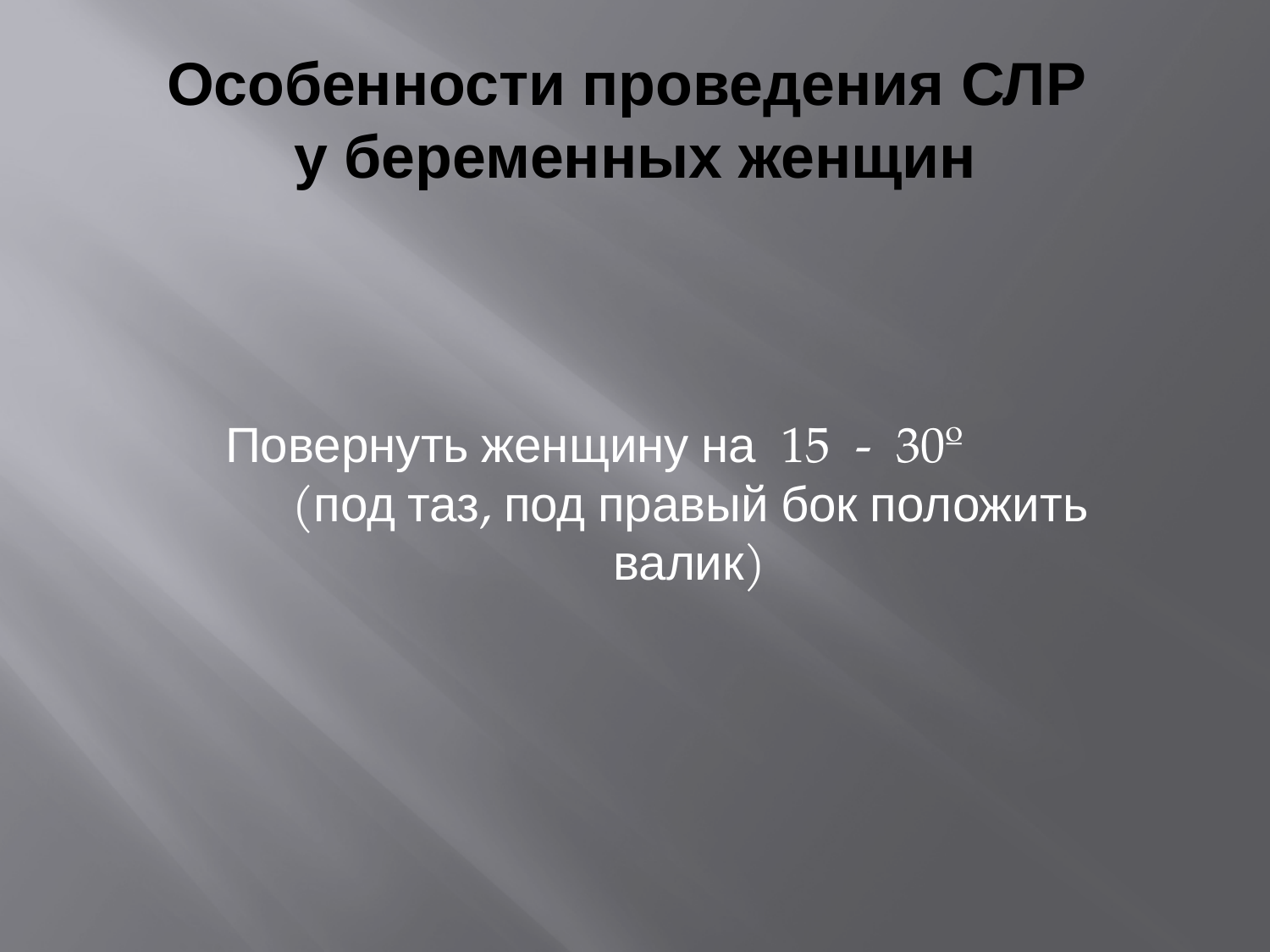

# Особенности проведения СЛР у беременных женщин

Повернуть женщину на  15  -  30º            (под таз, под правый бок положить валик)